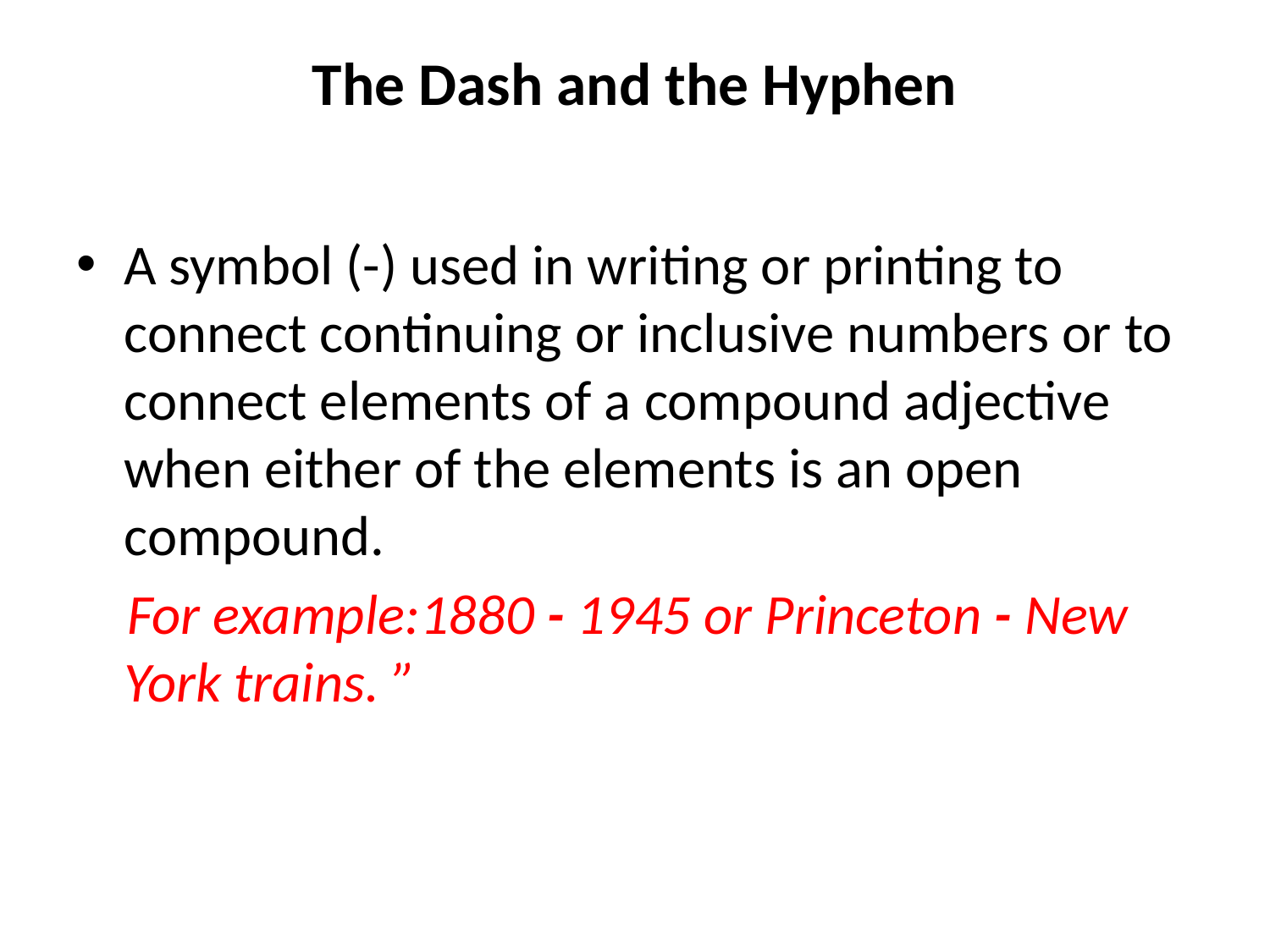

# The Dash and the Hyphen
A symbol (-) used in writing or printing to connect continuing or inclusive numbers or to connect elements of a compound adjective when either of the elements is an open compound.
    For example:1880 - 1945 or Princeton - New York trains. ”